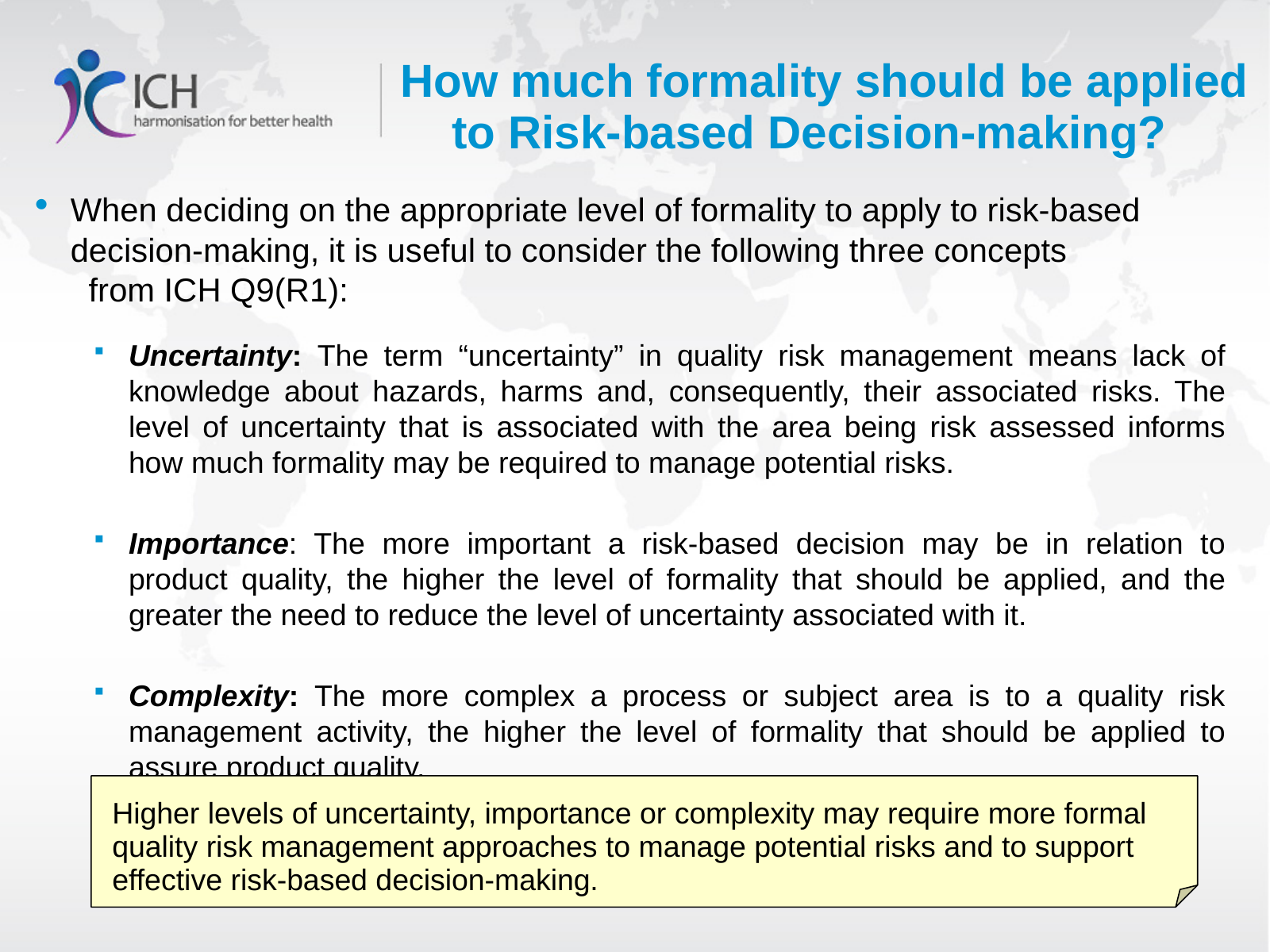

# How much formality should be applied     to Risk-based Decision-making?
When deciding on the appropriate level of formality to apply to risk-based decision-making, it is useful to consider the following three concepts                    from ICH Q9(R1):

Uncertainty: The term “uncertainty” in quality risk management means lack of knowledge about hazards, harms and, consequently, their associated risks. The level of uncertainty that is associated with the area being risk assessed informs how much formality may be required to manage potential risks.

Importance: The more important a risk-based decision may be in relation to product quality, the higher the level of formality that should be applied, and the greater the need to reduce the level of uncertainty associated with it.

Complexity: The more complex a process or subject area is to a quality risk management activity, the higher the level of formality that should be applied to assure product quality.

Higher levels of uncertainty, importance or complexity may require more formal quality risk management approaches to manage potential risks and to support effective risk-based decision-making.